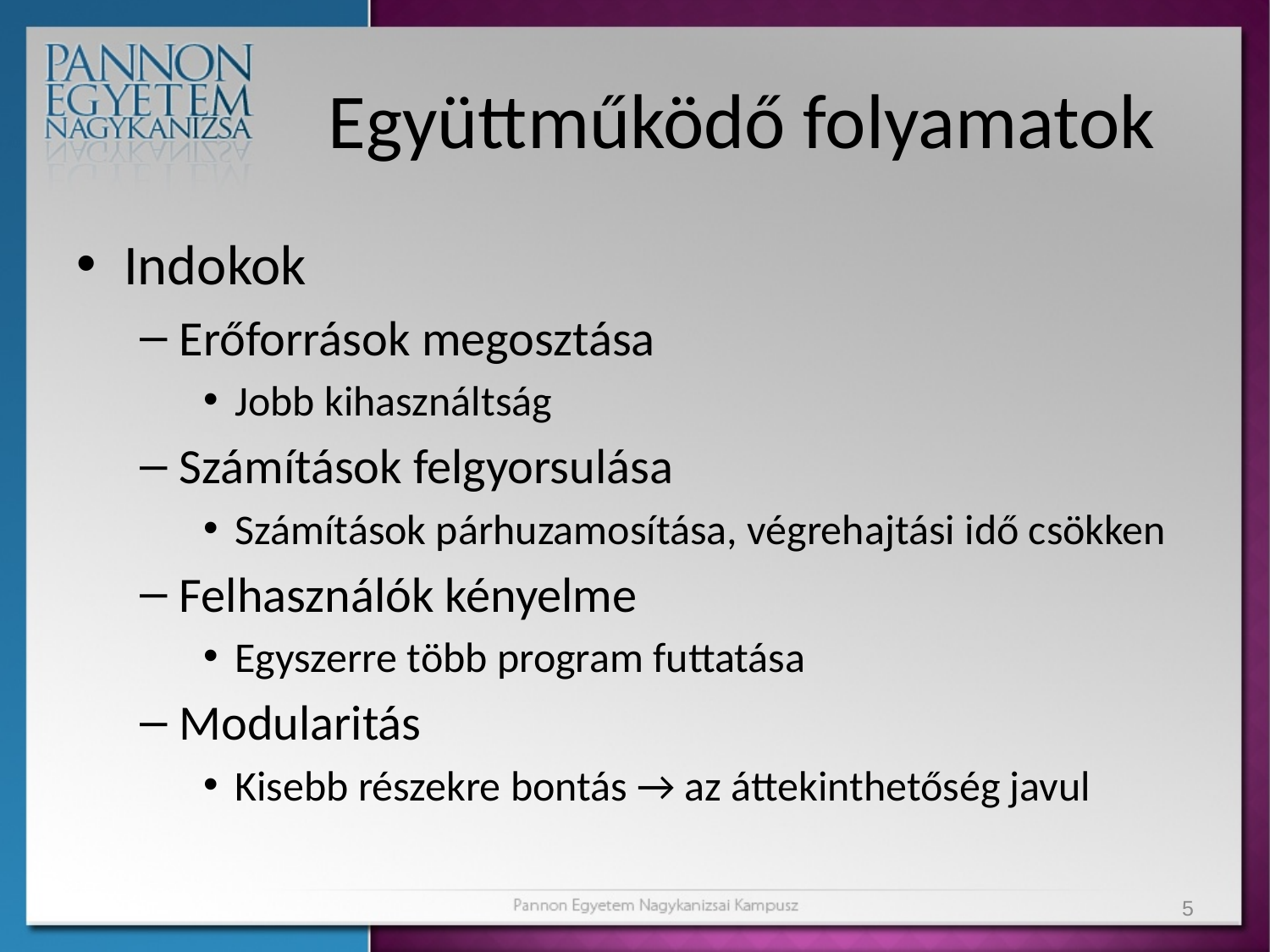

# Együttműködő folyamatok
Indokok
Erőforrások megosztása
Jobb kihasználtság
Számítások felgyorsulása
Számítások párhuzamosítása, végrehajtási idő csökken
Felhasználók kényelme
Egyszerre több program futtatása
Modularitás
Kisebb részekre bontás → az áttekinthetőség javul
5